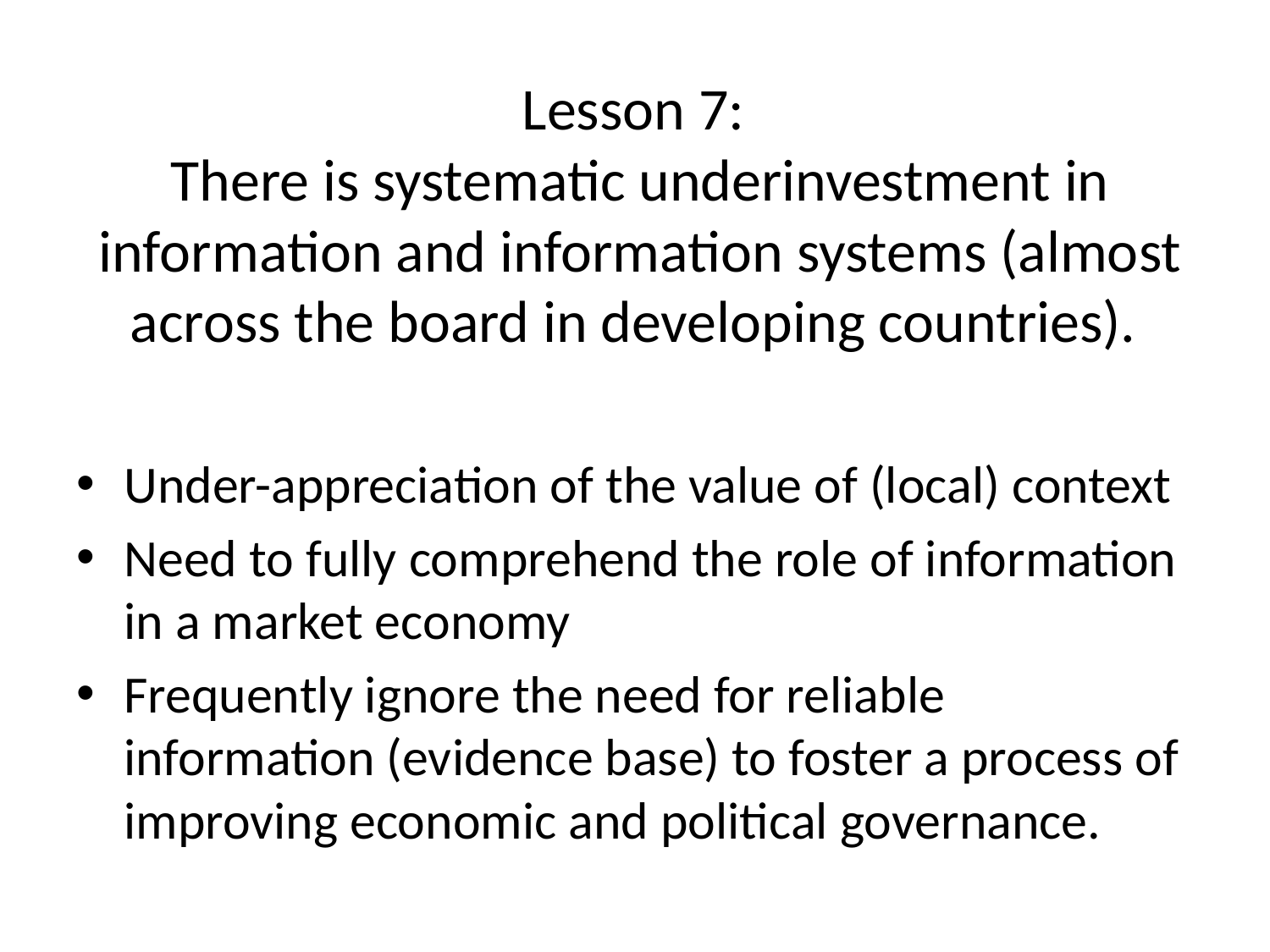

# Lesson 7: There is systematic underinvestment in information and information systems (almost across the board in developing countries).
Under-appreciation of the value of (local) context
Need to fully comprehend the role of information in a market economy
Frequently ignore the need for reliable information (evidence base) to foster a process of improving economic and political governance.